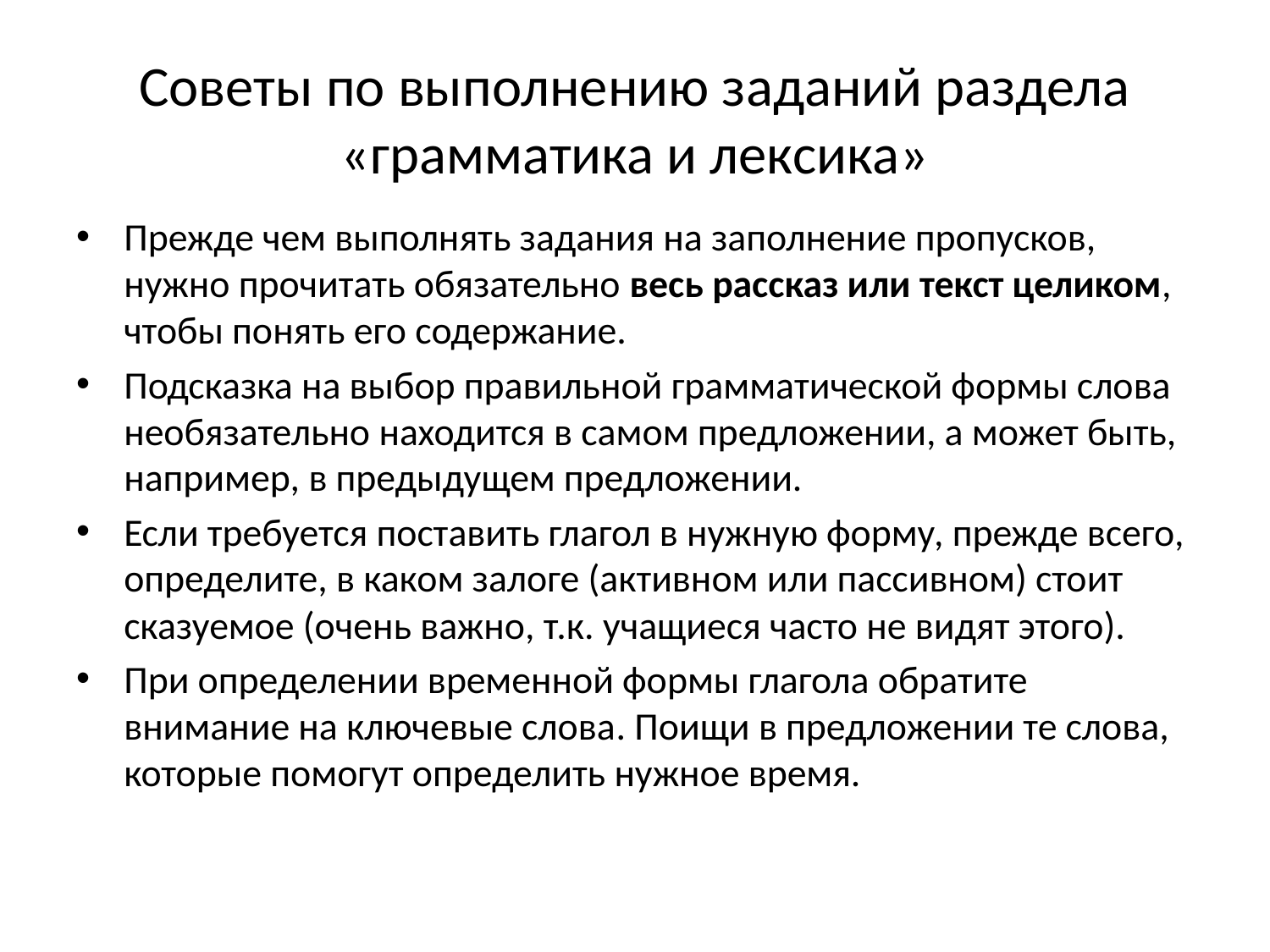

# Советы по выполнению заданий раздела «грамматика и лексика»
Прежде чем выполнять задания на заполнение пропусков, нужно прочитать обязательно весь рассказ или текст целиком, чтобы понять его содержание.
Подсказка на выбор правильной грамматической формы слова необязательно находится в самом предложении, а может быть, например, в предыдущем предложении.
Если требуется поставить глагол в нужную форму, прежде всего, определите, в каком залоге (активном или пассивном) стоит сказуемое (очень важно, т.к. учащиеся часто не видят этого).
При определении временной формы глагола обратите внимание на ключевые слова. Поищи в предложении те слова, которые помогут определить нужное время.